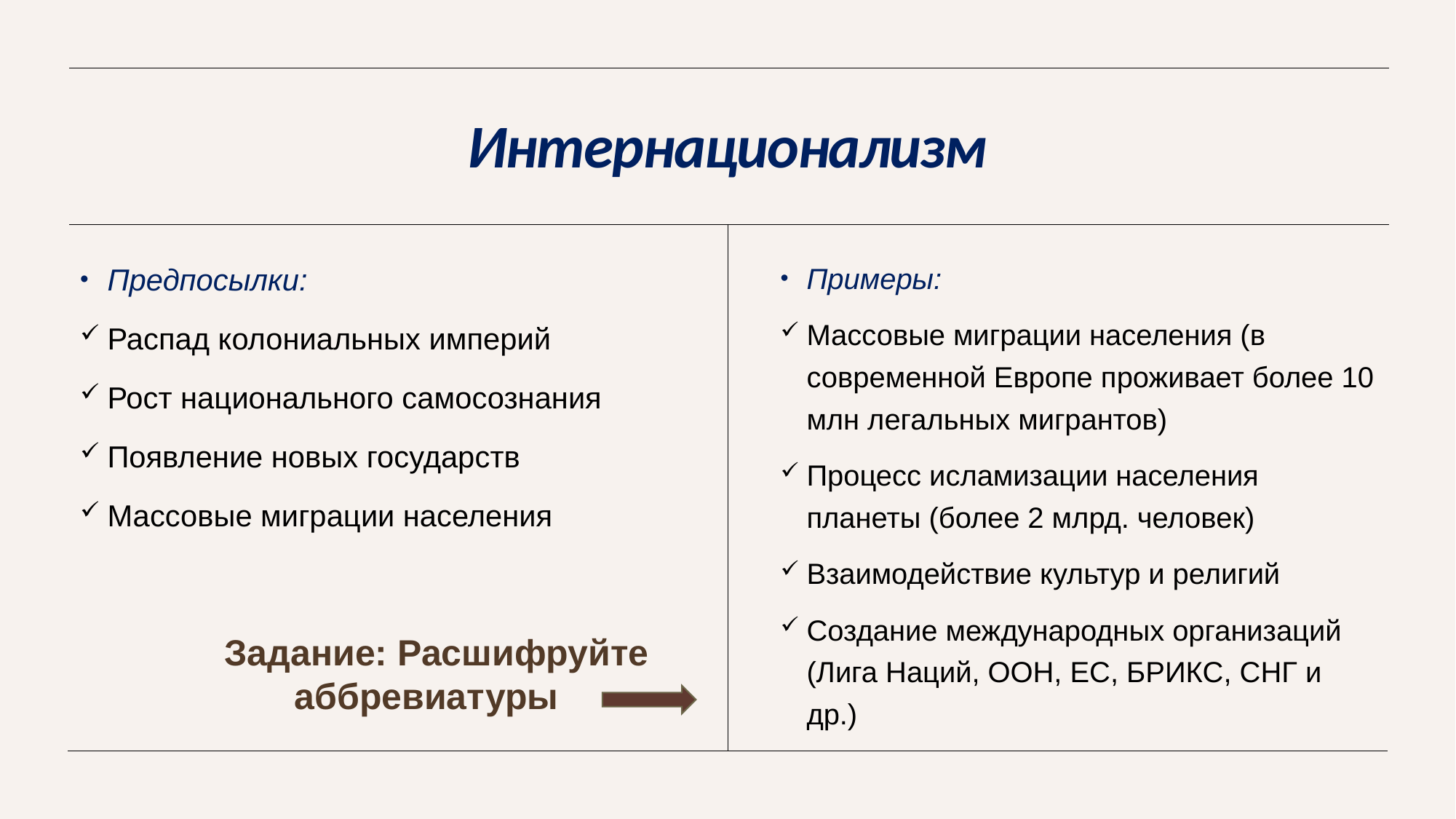

# Интернационализм
Предпосылки:
Распад колониальных империй
Рост национального самосознания
Появление новых государств
Массовые миграции населения

Примеры:
Массовые миграции населения (в современной Европе проживает более 10 млн легальных мигрантов)
Процесс исламизации населения планеты (более 2 млрд. человек)
Взаимодействие культур и религий
Создание международных организаций (Лига Наций, ООН, ЕС, БРИКС, СНГ и др.)
Задание: Расшифруйте аббревиатуры